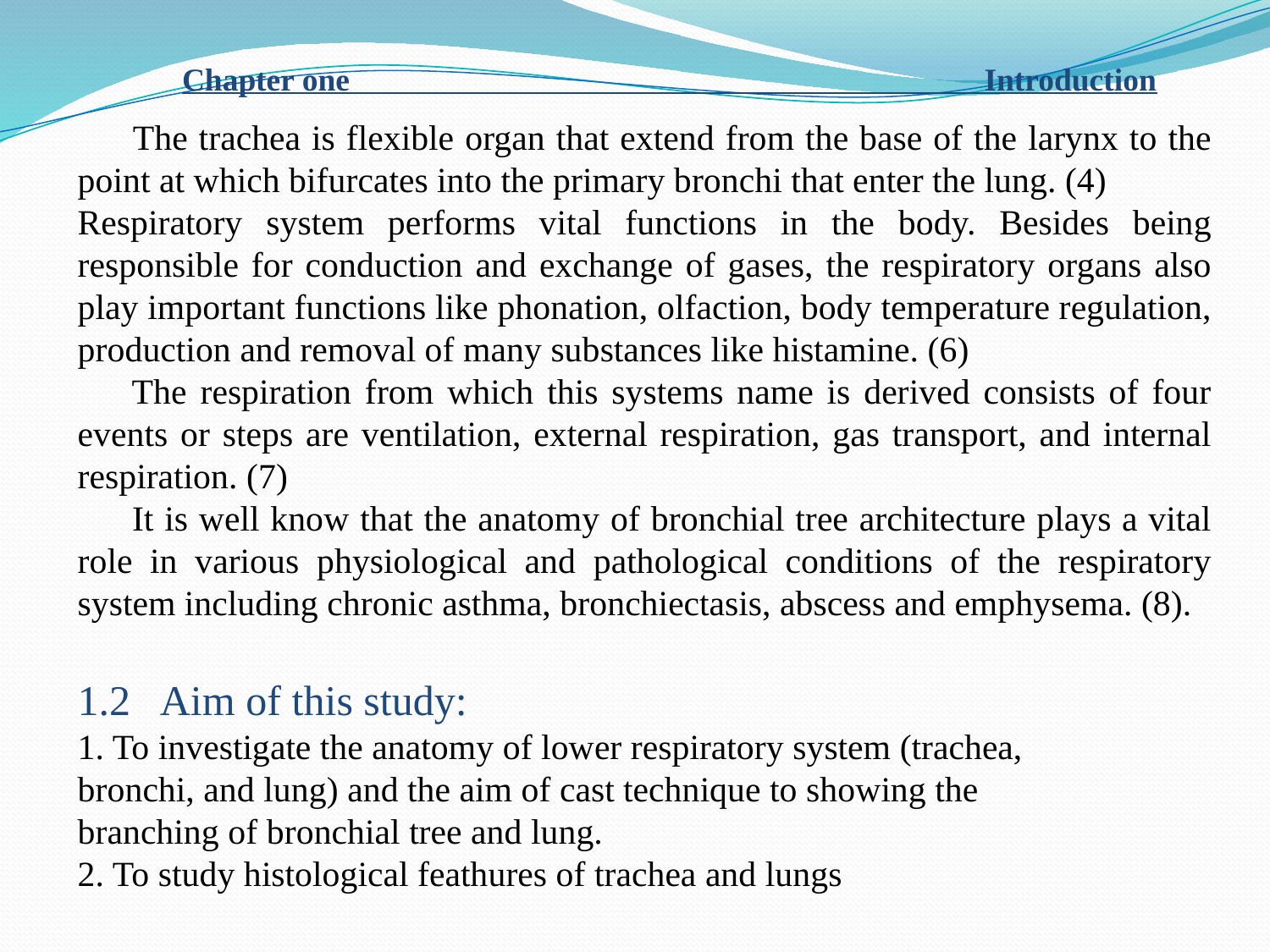

Chapter one                                                                               Introduction
     The trachea is flexible organ that extend from the base of the larynx to the point at which bifurcates into the primary bronchi that enter the lung. (4)
Respiratory system performs vital functions in the body. Besides being responsible for conduction and exchange of gases, the respiratory organs also play important functions like phonation, olfaction, body temperature regulation, production and removal of many substances like histamine. (6)
    The respiration from which this systems name is derived consists of four events or steps are ventilation, external respiration, gas transport, and internal respiration. (7)
     It is well know that the anatomy of bronchial tree architecture plays a vital role in various physiological and pathological conditions of the respiratory system including chronic asthma, bronchiectasis, abscess and emphysema. (8).
1.2   Aim of this study:
1. To investigate the anatomy of lower respiratory system (trachea, bronchi, and lung) and the aim of cast technique to showing the branching of bronchial tree and lung.
2. To study histological feathures of trachea and lungs